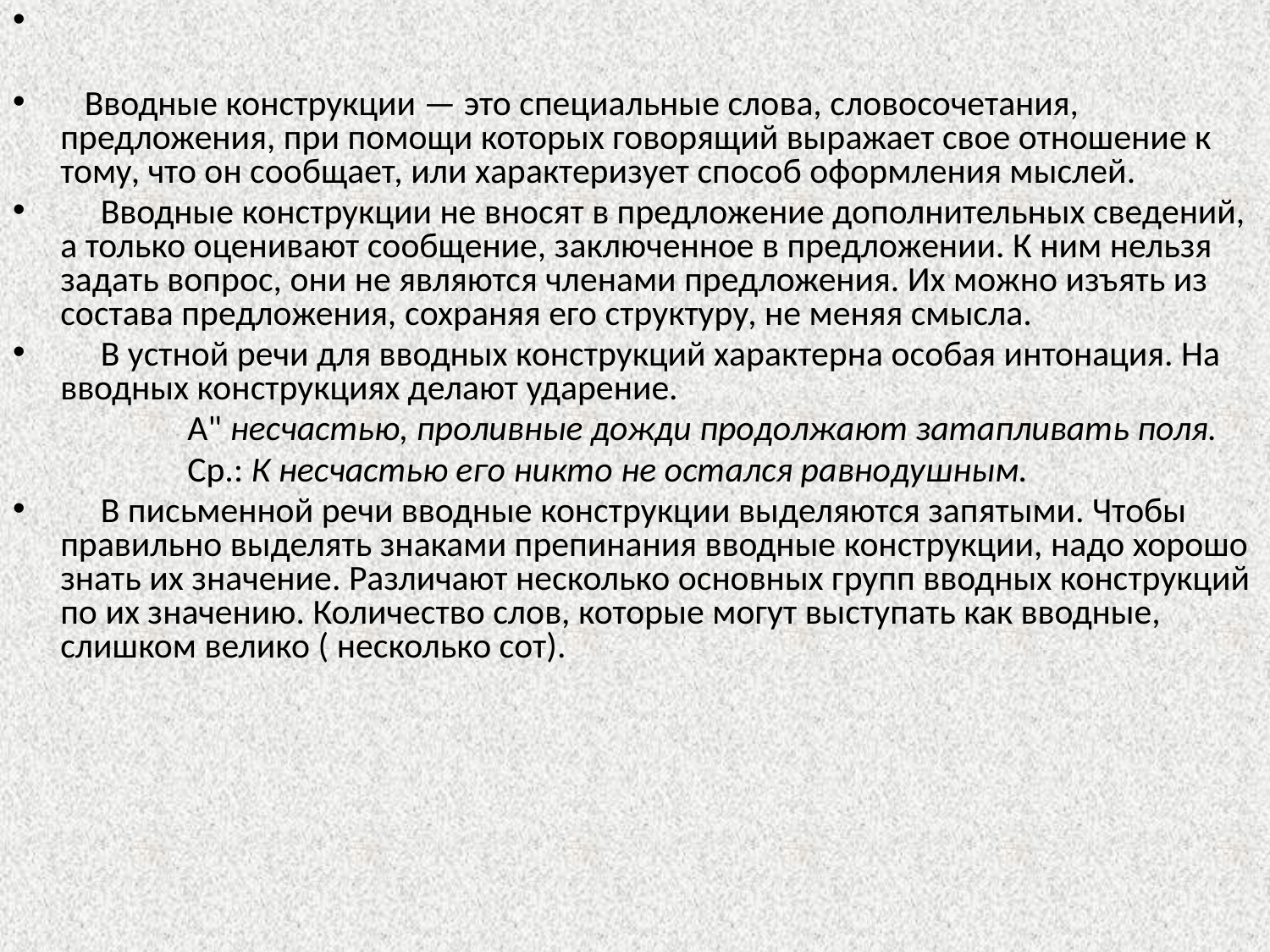

Вводные конструкции — это специальные слова, словосочетания, предложения, при помощи которых говорящий выражает свое отношение к тому, что он сообщает, или характеризует способ оформления мыслей.
     Вводные конструкции не вносят в предложение дополнительных сведений, а только оценивают сообщение, заключенное в предложении. К ним нельзя задать вопрос, они не являются членами предложения. Их можно изъять из состава предложения, сохраняя его структуру, не меняя смысла.
     В устной речи для вводных конструкций характерна особая интонация. На вводных конструкциях делают ударение.
		А" несчастью, проливные дожди продолжают затапливать поля.
		Ср.: К несчастью его никто не остался равнодушным.
     В письменной речи вводные конструкции выделяются запятыми. Чтобы правильно выделять знаками препинания вводные конструкции, надо хорошо знать их значение. Различают несколько основных групп вводных конструкций по их значению. Количество слов, которые могут выступать как вводные, слишком велико ( несколько сот).